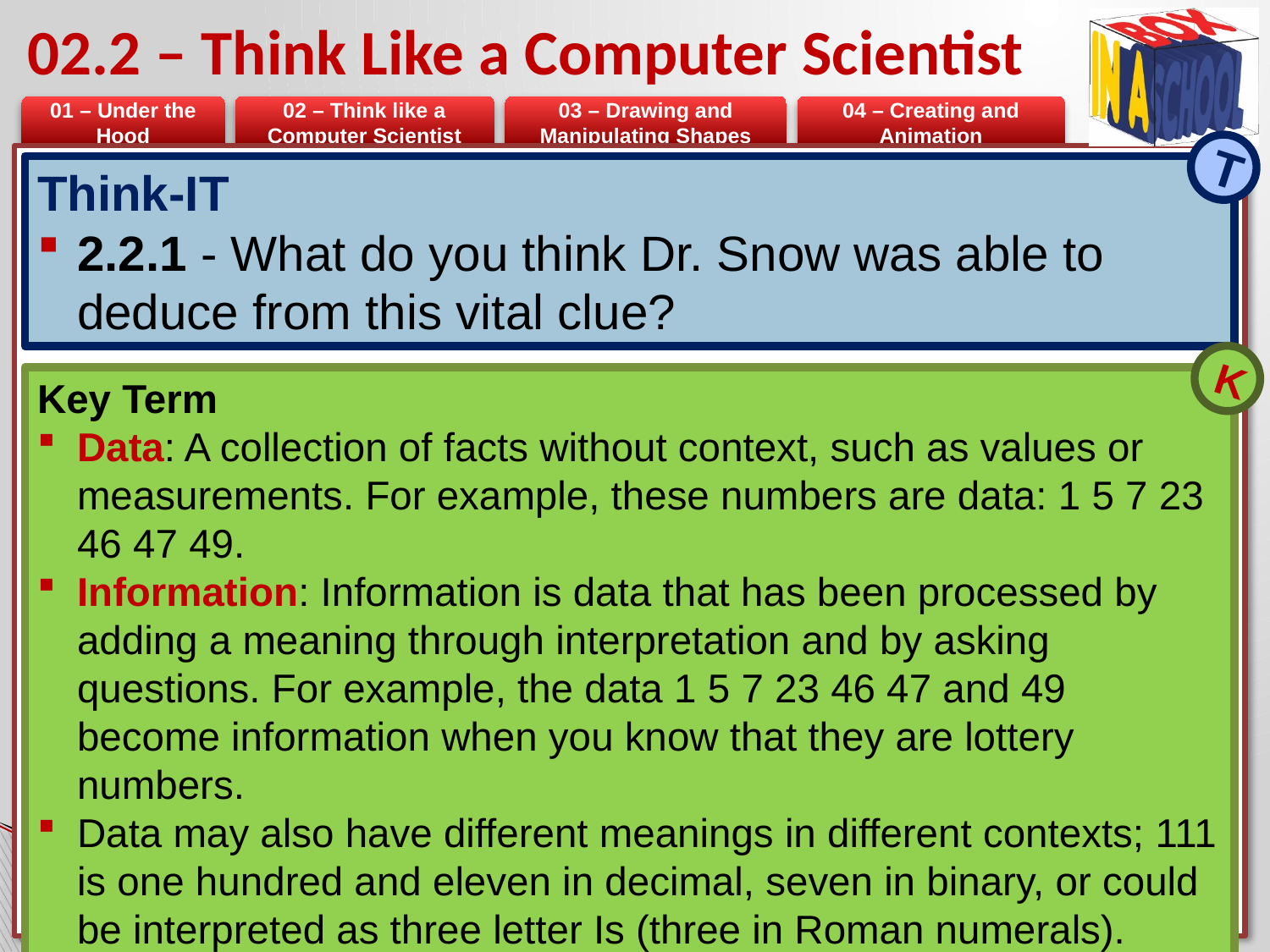

# 02.2 – Think Like a Computer Scientist
T
Think-IT
2.2.1 - What do you think Dr. Snow was able to deduce from this vital clue?
K
Key Term
Data: A collection of facts without context, such as values or measurements. For example, these numbers are data: 1 5 7 23 46 47 49.
Information: Information is data that has been processed by adding a meaning through interpretation and by asking questions. For example, the data 1 5 7 23 46 47 and 49 become information when you know that they are lottery numbers.
Data may also have different meanings in different contexts; 111 is one hundred and eleven in decimal, seven in binary, or could be interpreted as three letter Is (three in Roman numerals).